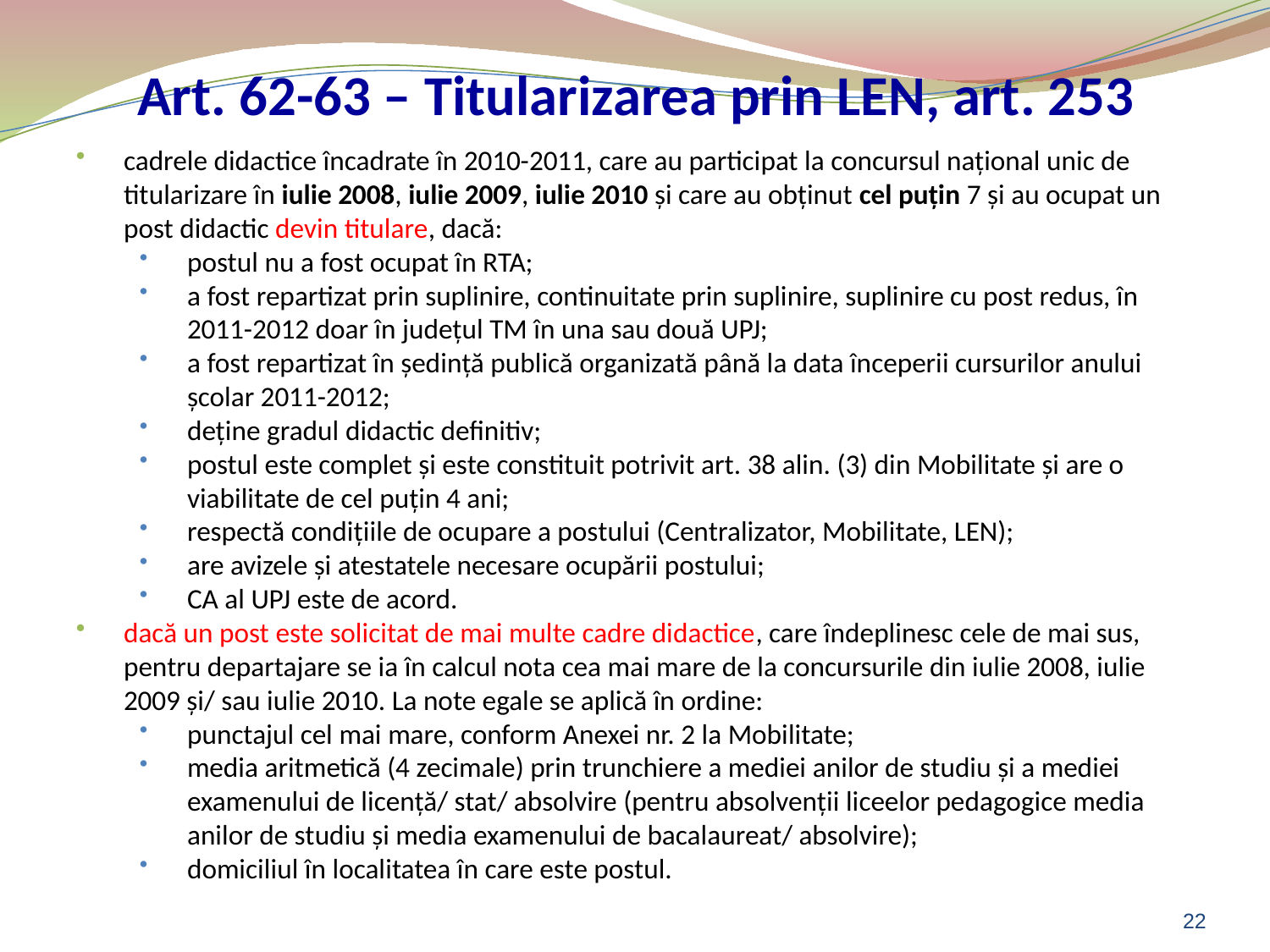

# Art. 62-63 – Titularizarea prin LEN, art. 253
cadrele didactice încadrate în 2010-2011, care au participat la concursul naţional unic de titularizare în iulie 2008, iulie 2009, iulie 2010 şi care au obţinut cel puţin 7 şi au ocupat un post didactic devin titulare, dacă:
postul nu a fost ocupat în RTA;
a fost repartizat prin suplinire, continuitate prin suplinire, suplinire cu post redus, în 2011-2012 doar în judeţul TM în una sau două UPJ;
a fost repartizat în şedinţă publică organizată până la data începerii cursurilor anului şcolar 2011-2012;
deţine gradul didactic definitiv;
postul este complet şi este constituit potrivit art. 38 alin. (3) din Mobilitate şi are o viabilitate de cel puţin 4 ani;
respectă condiţiile de ocupare a postului (Centralizator, Mobilitate, LEN);
are avizele şi atestatele necesare ocupării postului;
CA al UPJ este de acord.
dacă un post este solicitat de mai multe cadre didactice, care îndeplinesc cele de mai sus, pentru departajare se ia în calcul nota cea mai mare de la concursurile din iulie 2008, iulie 2009 şi/ sau iulie 2010. La note egale se aplică în ordine:
punctajul cel mai mare, conform Anexei nr. 2 la Mobilitate;
media aritmetică (4 zecimale) prin trunchiere a mediei anilor de studiu şi a mediei examenului de licenţă/ stat/ absolvire (pentru absolvenţii liceelor pedagogice media anilor de studiu şi media examenului de bacalaureat/ absolvire);
domiciliul în localitatea în care este postul.
22